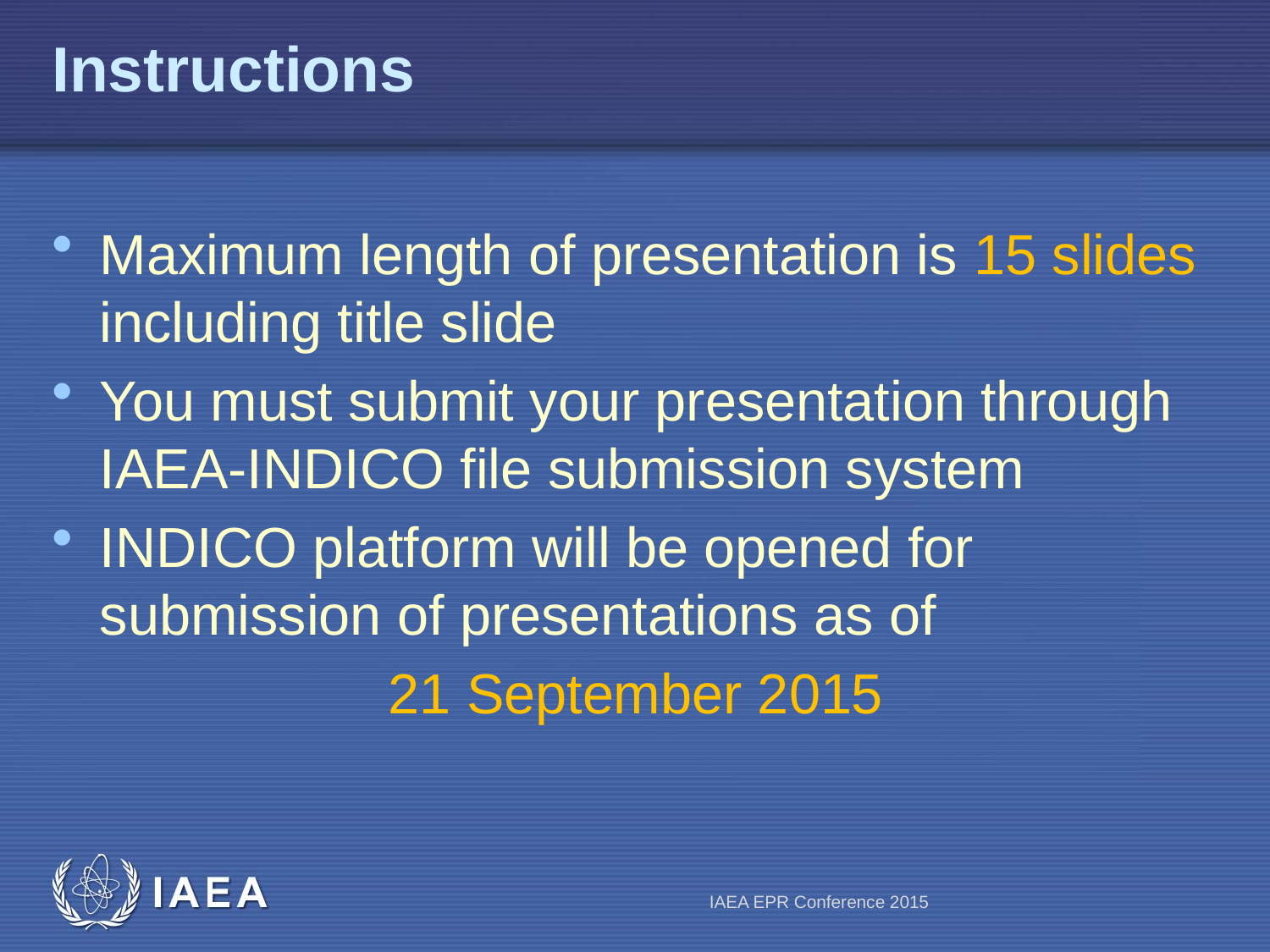

# Instructions
Maximum length of presentation is 15 slides including title slide
You must submit your presentation through IAEA-INDICO file submission system
INDICO platform will be opened for submission of presentations as of
21 September 2015
IAEA EPR Conference 2015